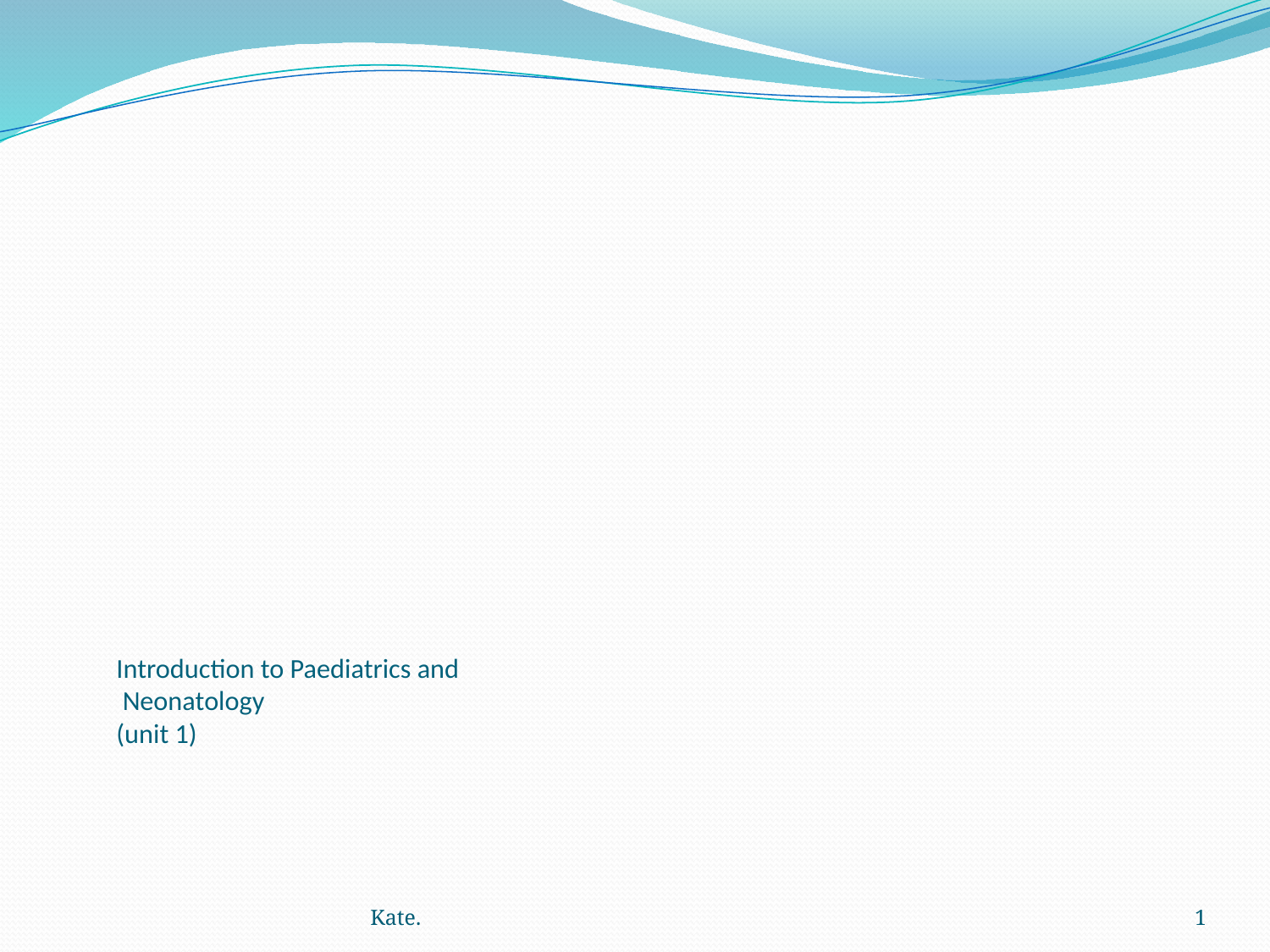

# Introduction to Paediatrics and Neonatology (unit 1)
Kate.
1